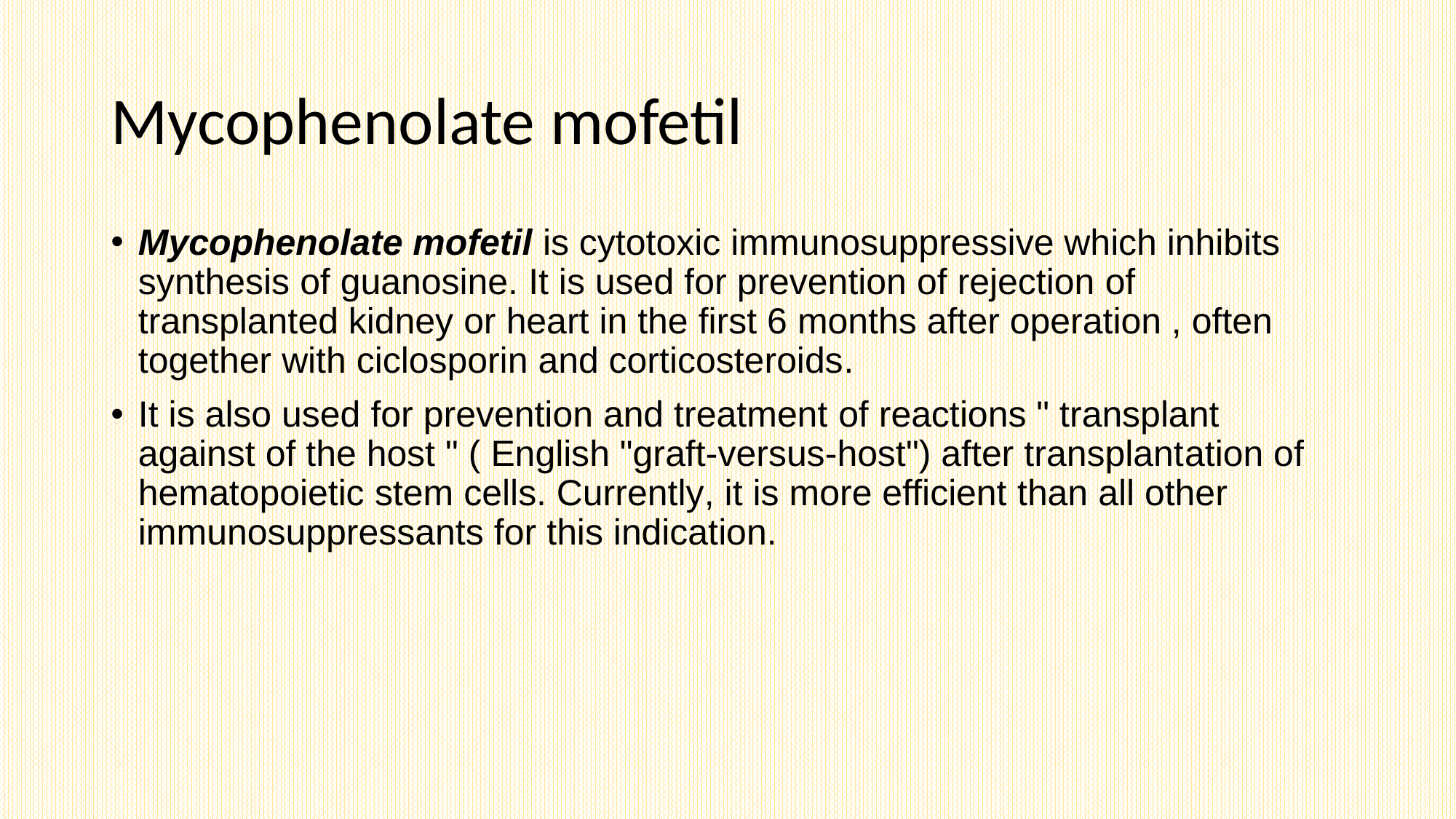

# Mycophenolate mofetil
Mycophenolate mofetil is cytotoxic immunosuppressive which inhibits synthesis of guanosine. It is used for prevention of rejection of transplanted kidney or heart in the first 6 months after operation , often together with ciclosporin and corticosteroids.
It is also used for prevention and treatment of reactions " transplant against of the host " ( English "graft-versus-host") after transplantation of hematopoietic stem cells. Currently, it is more efficient than all other immunosuppressants for this indication.